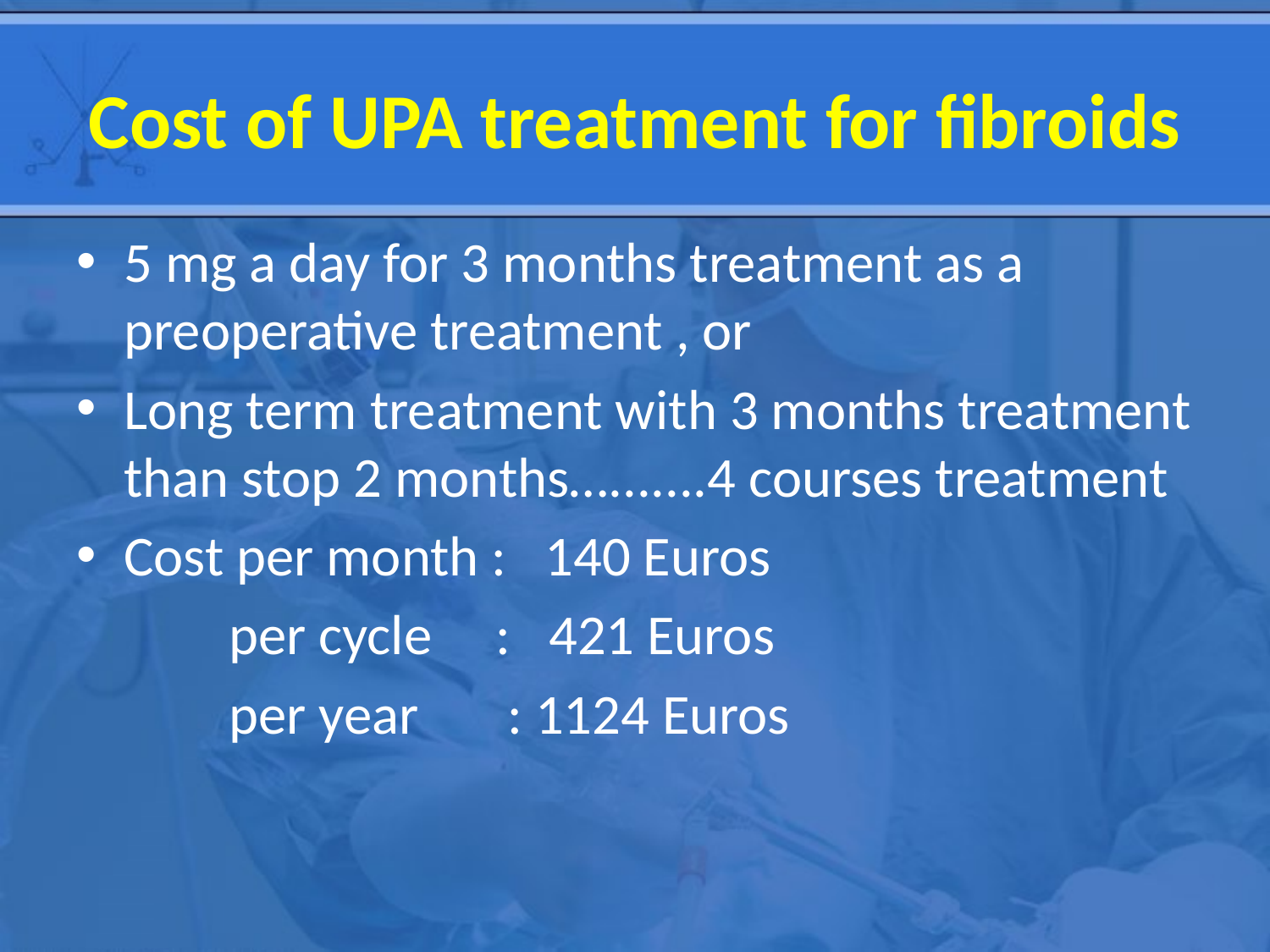

# Cost of UPA treatment for fibroids
5 mg a day for 3 months treatment as a preoperative treatment , or
Long term treatment with 3 months treatment than stop 2 months….......4 courses treatment
Cost per month :   140 Euros
            per cycle     :   421 Euros
            per year       : 1124 Euros